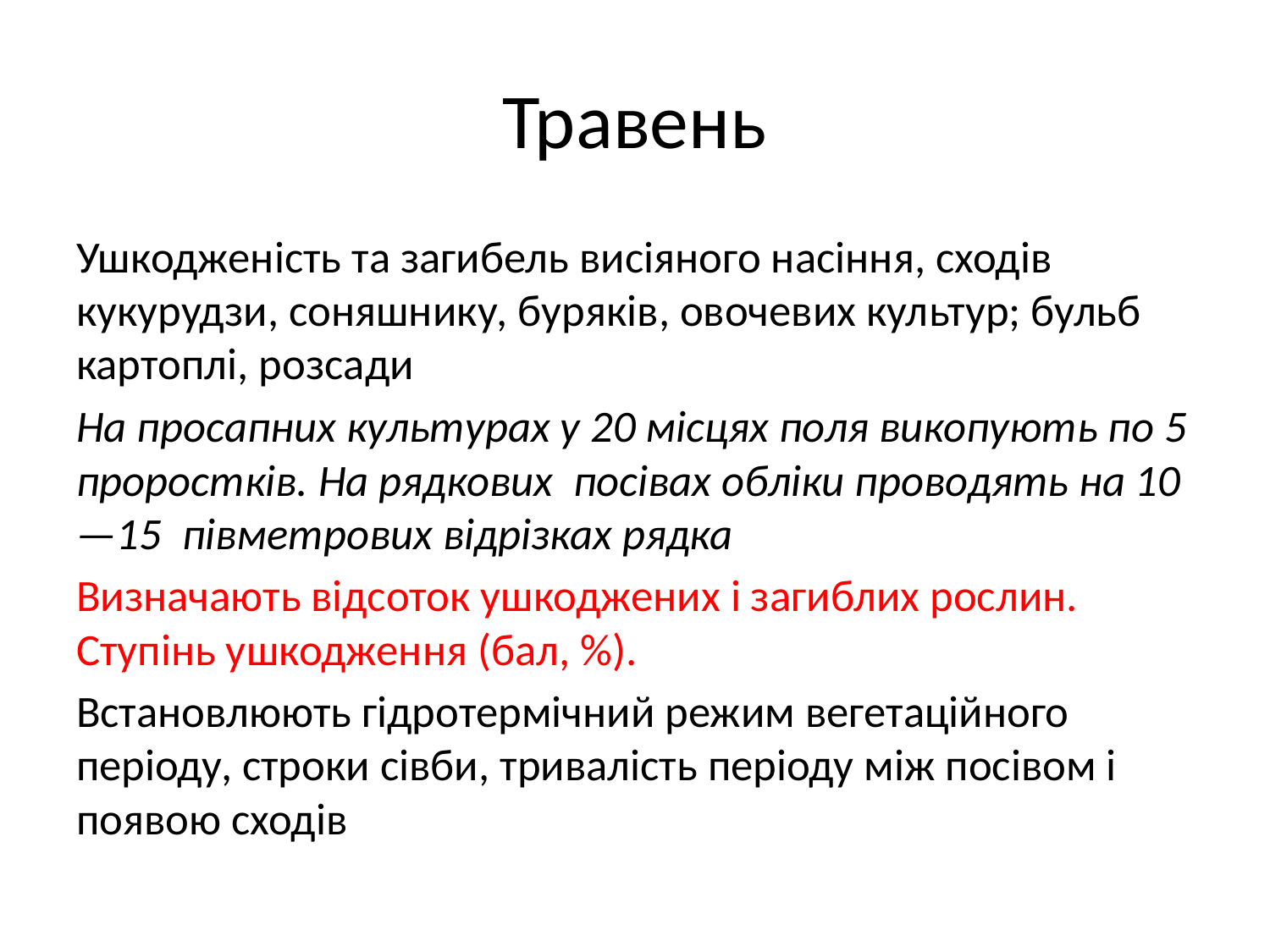

# Травень
Ушкодженість та загибель висіяного насіння, сходів кукурудзи, соняшнику, буряків, овочевих культур; бульб картоплі, розсади
На просапних культурах у 20 місцях поля викопують по 5 проростків. На рядкових  посівах обліки проводять на 10—15  півметрових відрізках рядка
Визначають відсоток ушкоджених і загиблих рослин. Ступінь ушкодження (бал, %).
Встановлюють гідротермічний режим вегетаційного періоду, строки сівби, тривалість періоду між посівом і появою сходів